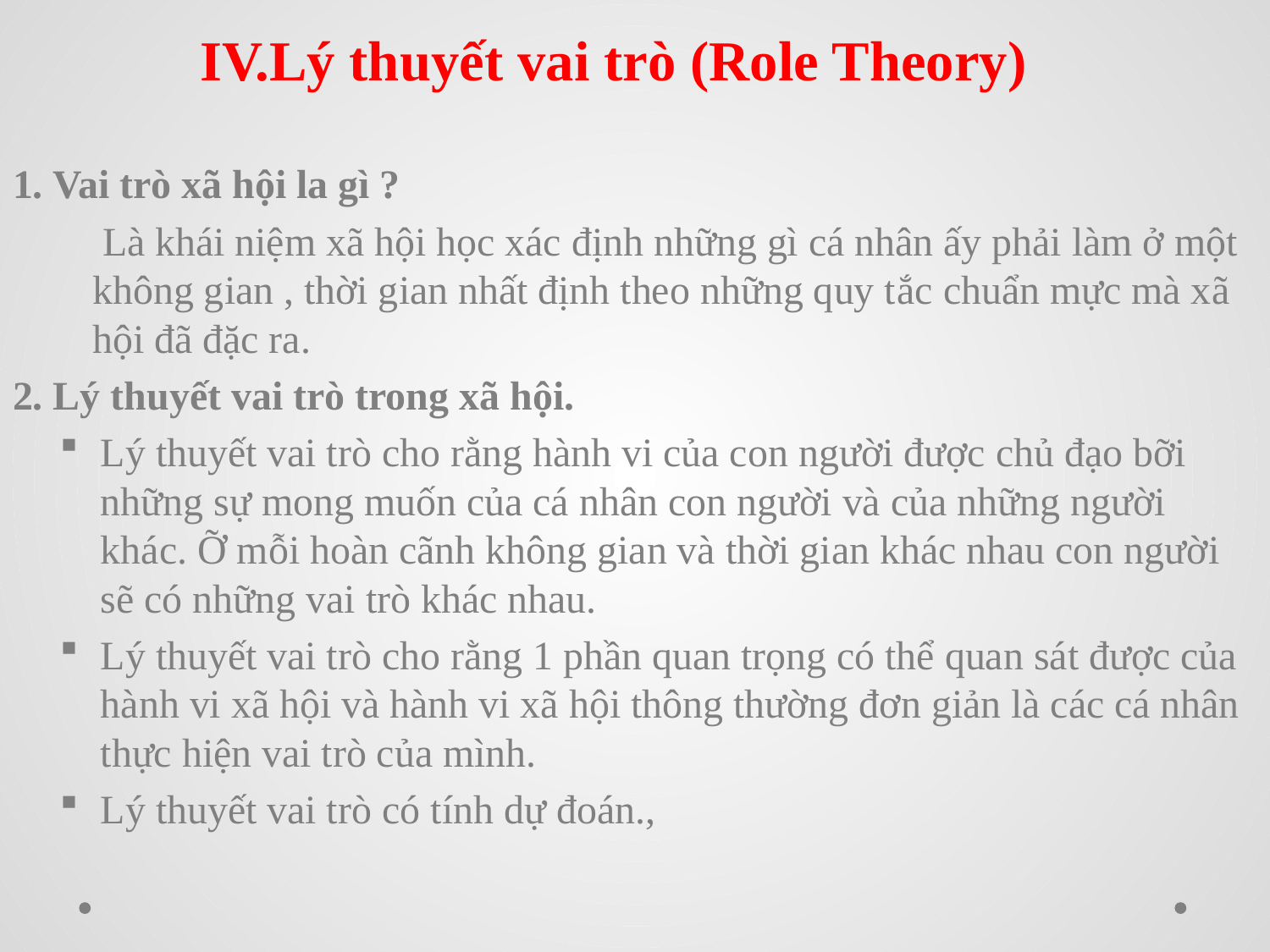

1. Vai trò xã hội la gì ?
     Là khái niệm xã hội học xác định những gì cá nhân ấy phải làm ở một không gian , thời gian nhất định theo những quy tắc chuẩn mực mà xã hội đã đặc ra.
2. Lý thuyết vai trò trong xã hội.
Lý thuyết vai trò cho rằng hành vi của con người được chủ đạo bỡi những sự mong muốn của cá nhân con người và của những người khác. Ỡ mỗi hoàn cãnh không gian và thời gian khác nhau con người sẽ có những vai trò khác nhau.
Lý thuyết vai trò cho rằng 1 phần quan trọng có thể quan sát được của hành vi xã hội và hành vi xã hội thông thường đơn giản là các cá nhân thực hiện vai trò của mình.
Lý thuyết vai trò có tính dự đoán.,

# IV.Lý thuyết vai trò (Role Theory)